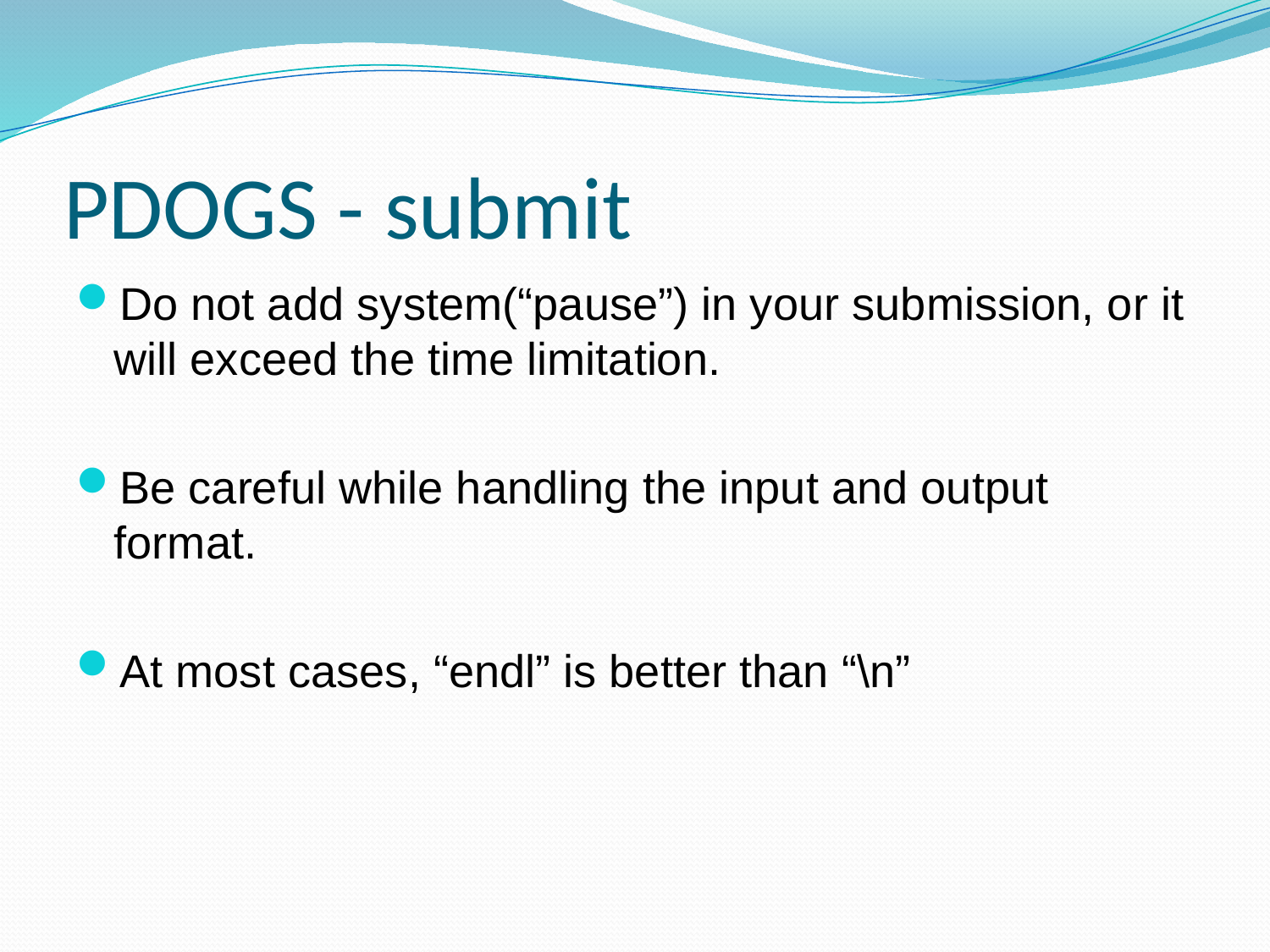

# PDOGS - submit
Do not add system(“pause”) in your submission, or it will exceed the time limitation.

Be careful while handling the input and output format.

At most cases, “endl” is better than “\n”